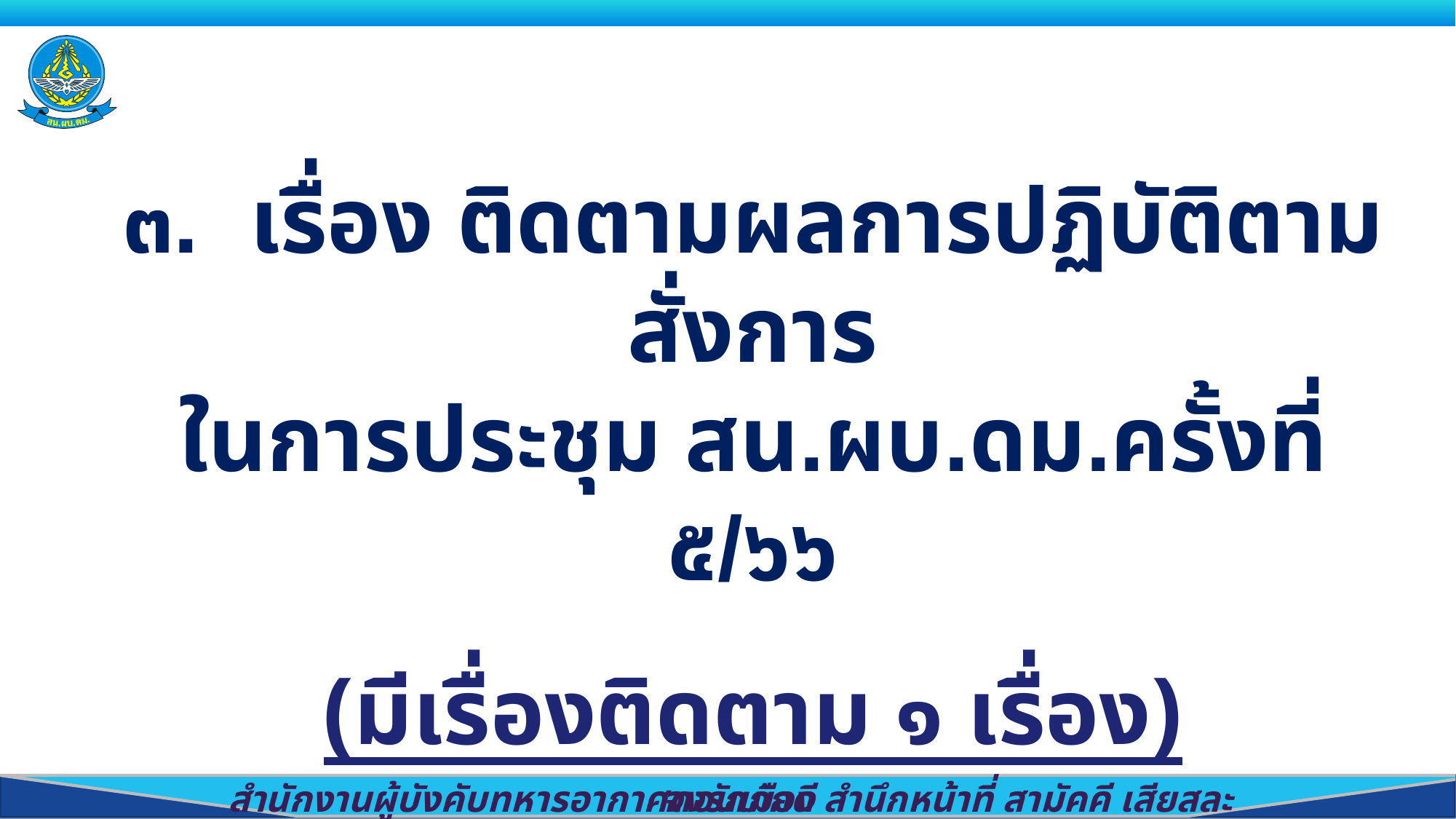

๓.  เรื่อง ติดตามผลการปฏิบัติตามสั่งการ
ในการประชุม สน.ผบ.ดม.ครั้งที่ ๕/๖๖
(มีเรื่องติดตาม ๑ เรื่อง)